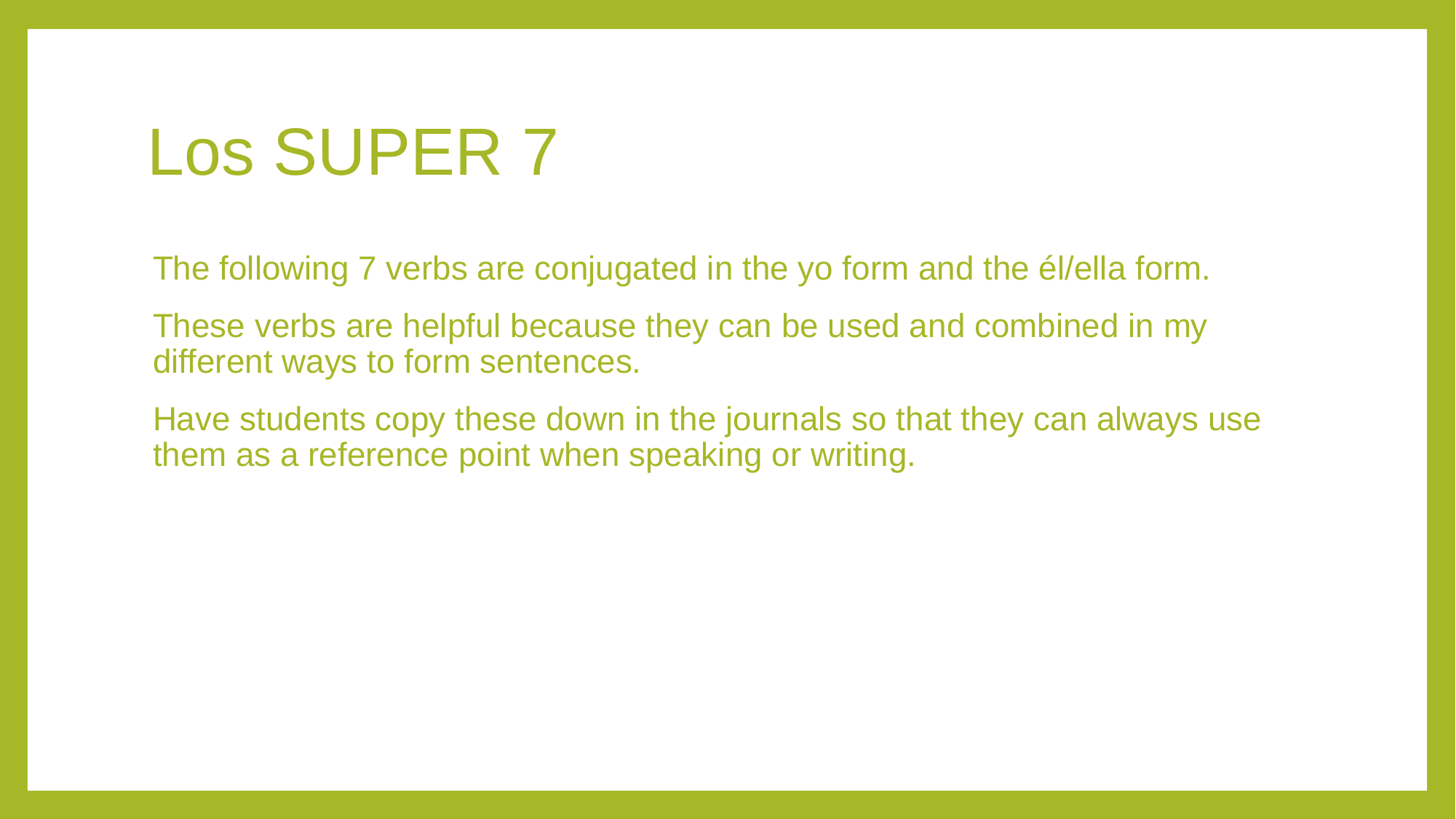

# Los SUPER 7
The following 7 verbs are conjugated in the yo form and the él/ella form.
These verbs are helpful because they can be used and combined in my different ways to form sentences.
Have students copy these down in the journals so that they can always use them as a reference point when speaking or writing.